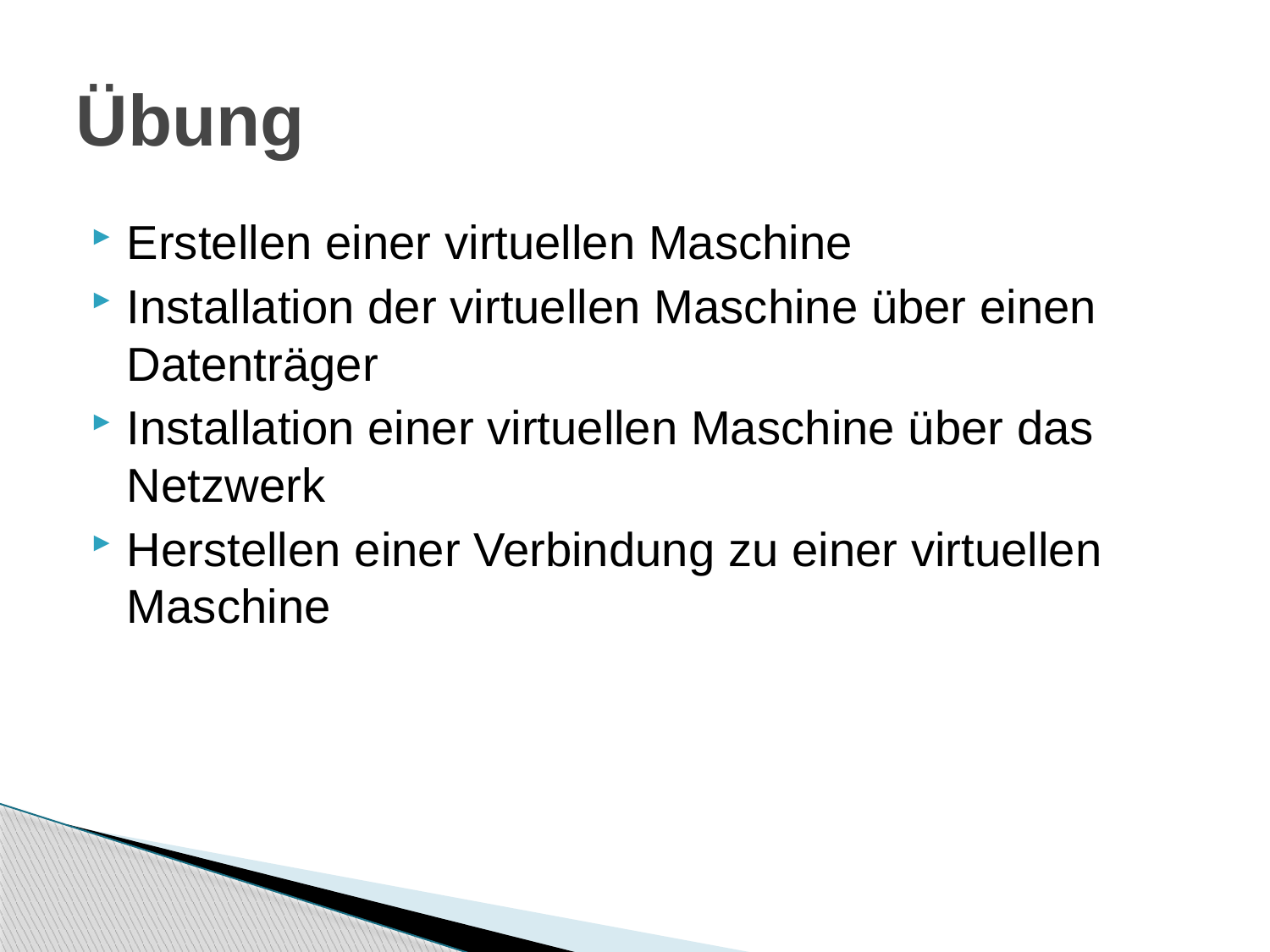

# Übung
Erstellen einer virtuellen Maschine
Installation der virtuellen Maschine über einen Datenträger
Installation einer virtuellen Maschine über das Netzwerk
Herstellen einer Verbindung zu einer virtuellen Maschine